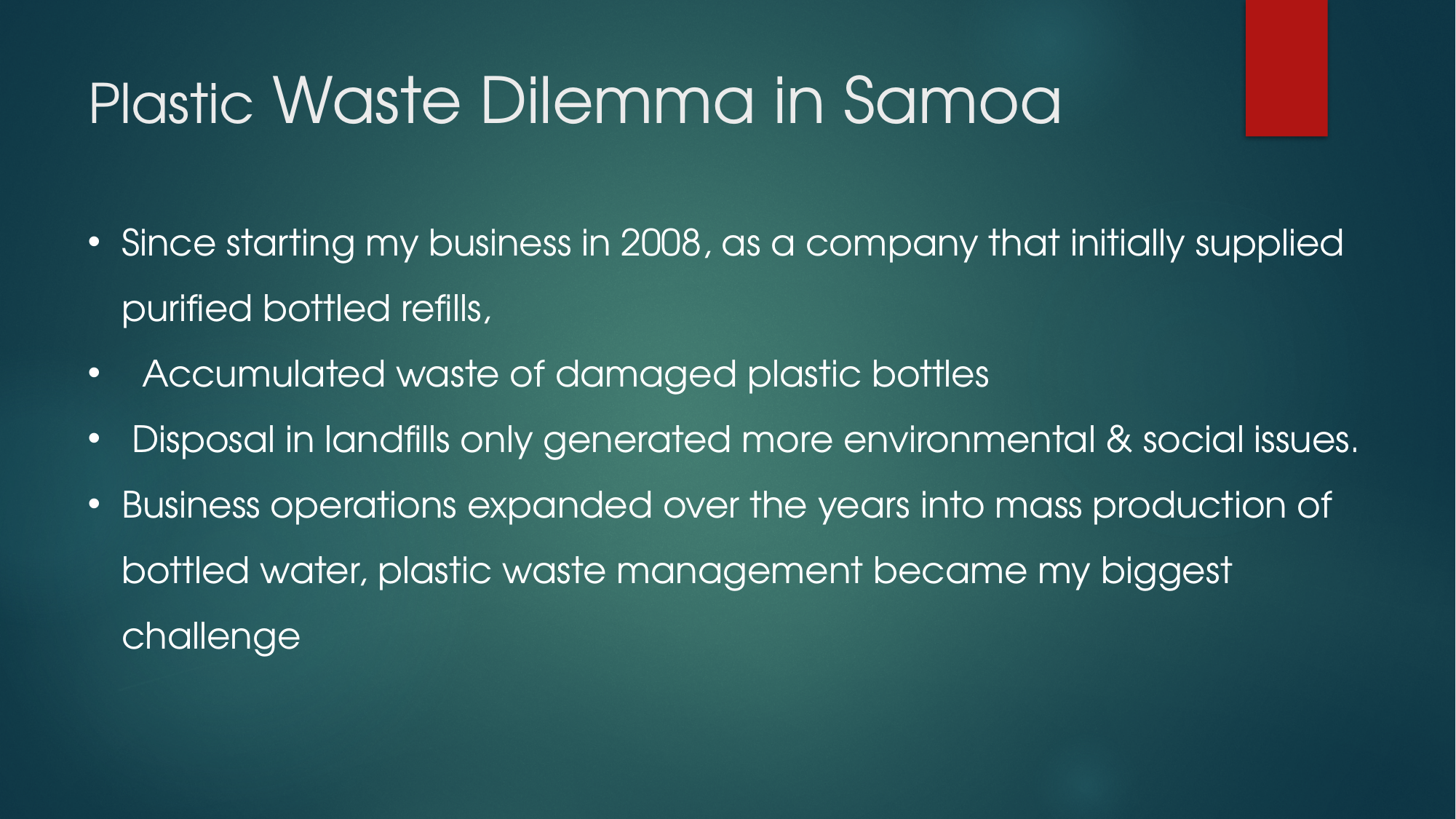

# Plastic Waste Dilemma in Samoa
Since starting my business in 2008, as a company that initially supplied purified bottled refills,
  Accumulated waste of damaged plastic bottles
 Disposal in landfills only generated more environmental & social issues.
Business operations expanded over the years into mass production of bottled water, plastic waste management became my biggest challenge